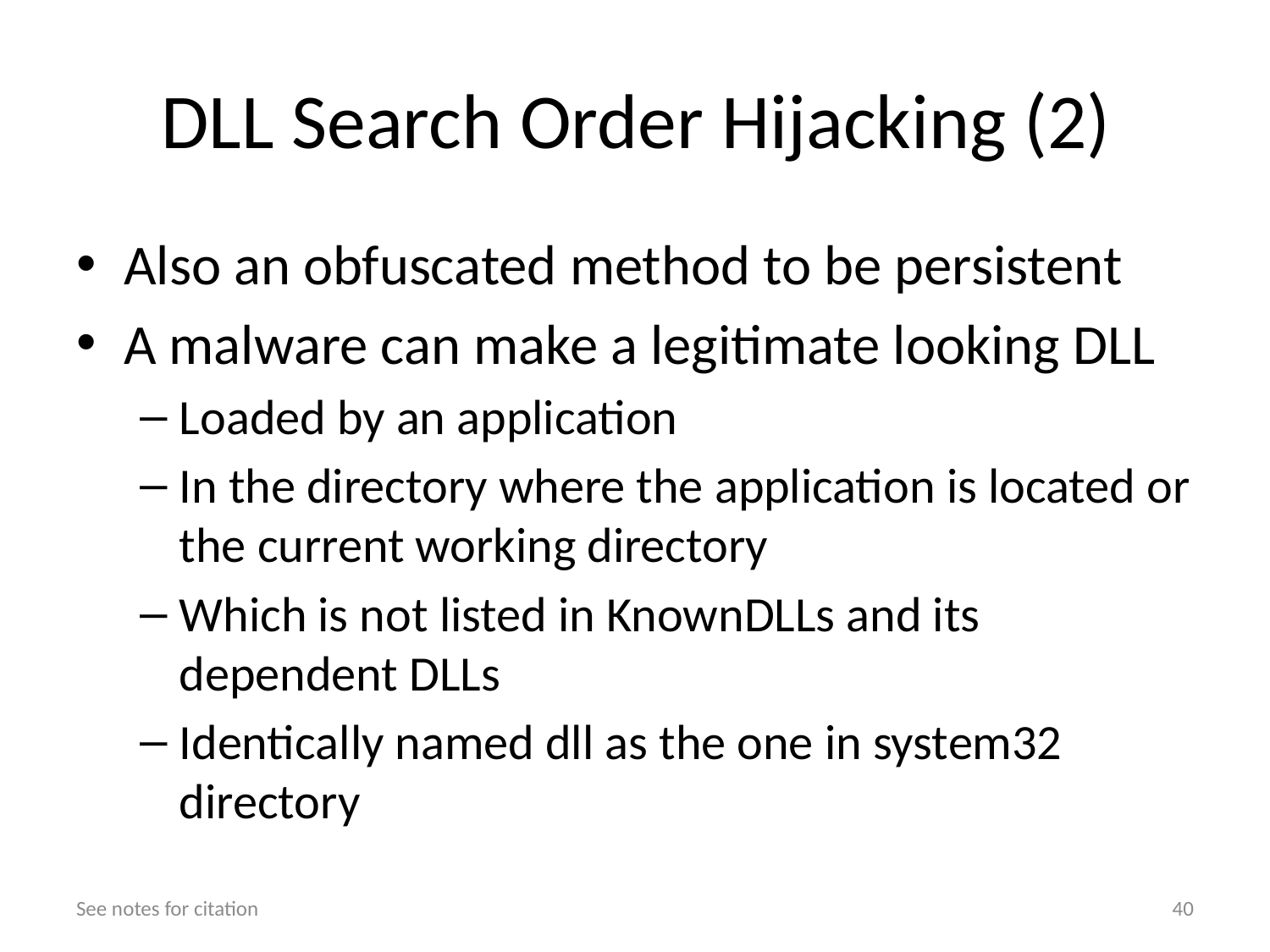

# DLL Search Order Hijacking (2)
Also an obfuscated method to be persistent
A malware can make a legitimate looking DLL
Loaded by an application
In the directory where the application is located or the current working directory
Which is not listed in KnownDLLs and its dependent DLLs
Identically named dll as the one in system32 directory

See notes for citation
40